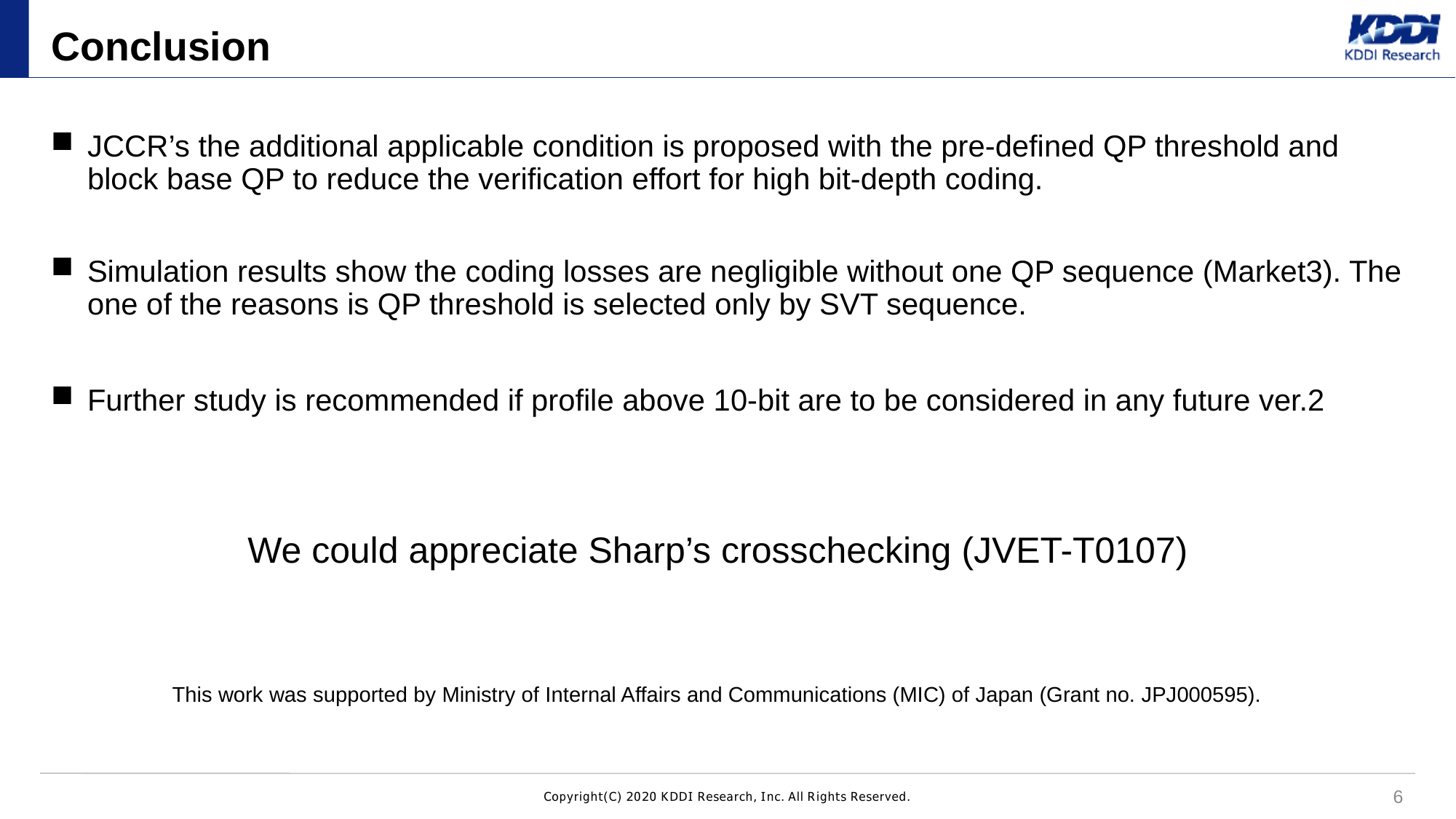

# Conclusion
JCCR’s the additional applicable condition is proposed with the pre-defined QP threshold and block base QP to reduce the verification effort for high bit-depth coding.

Simulation results show the coding losses are negligible without one QP sequence (Market3). The one of the reasons is QP threshold is selected only by SVT sequence.

Further study is recommended if profile above 10-bit are to be considered in any future ver.2
We could appreciate Sharp’s crosschecking (JVET-T0107)
This work was supported by Ministry of Internal Affairs and Communications (MIC) of Japan (Grant no. JPJ000595).
6